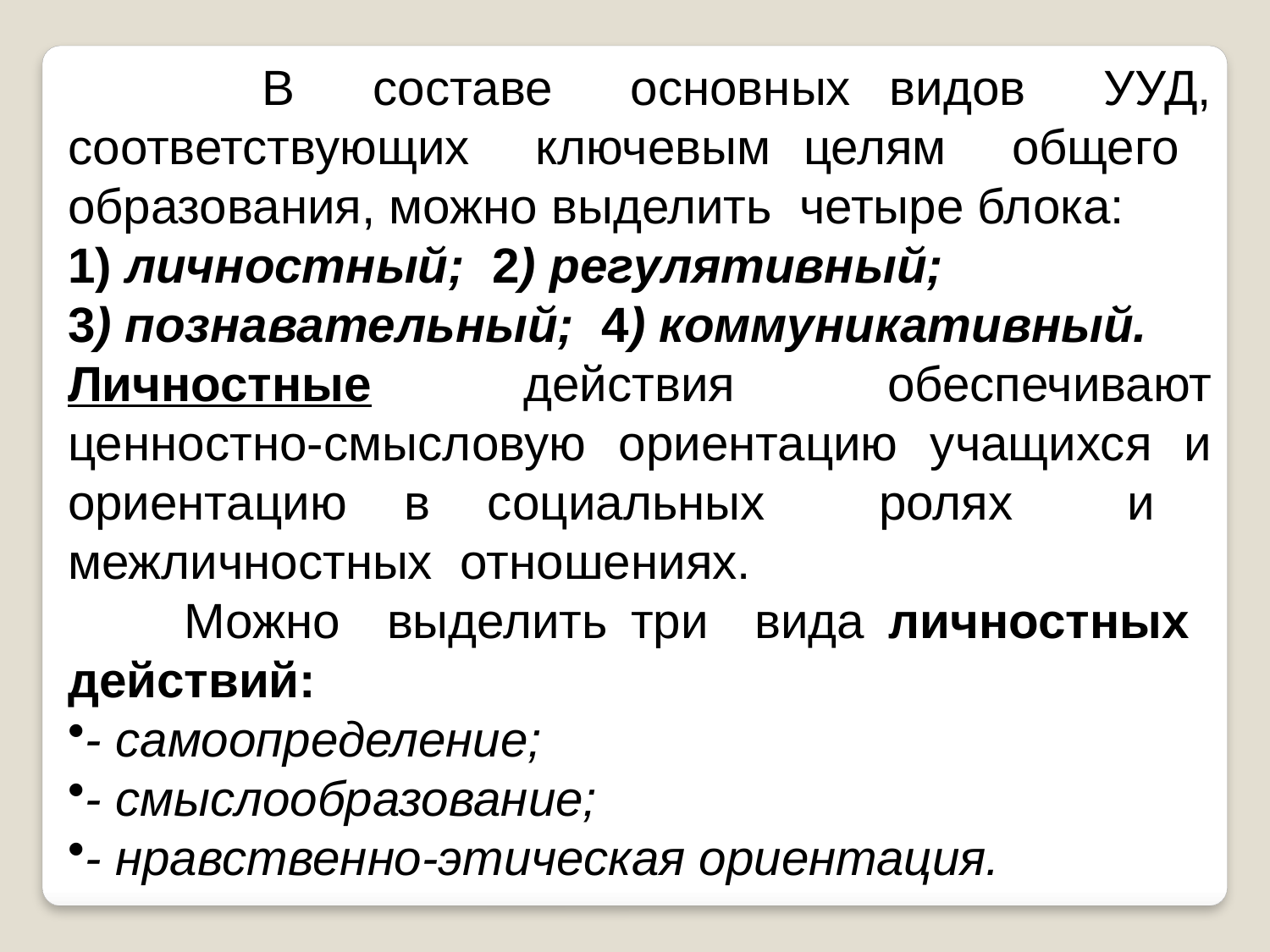

В  составе  основных видов  УУД, соответствующих  ключевым целям  общего  образования, можно выделить  четыре блока:
1) личностный;  2) регулятивный;
3) познавательный;  4) коммуникативный.
Личностные  действия  обеспечивают ценностно-смысловую  ориентацию  учащихся  и ориентацию в социальных  ролях  и  межличностных  отношениях.
     Можно  выделить три  вида личностных  действий:
- самоопределение;
- смыслообразование;
- нравственно-этическая ориентация.